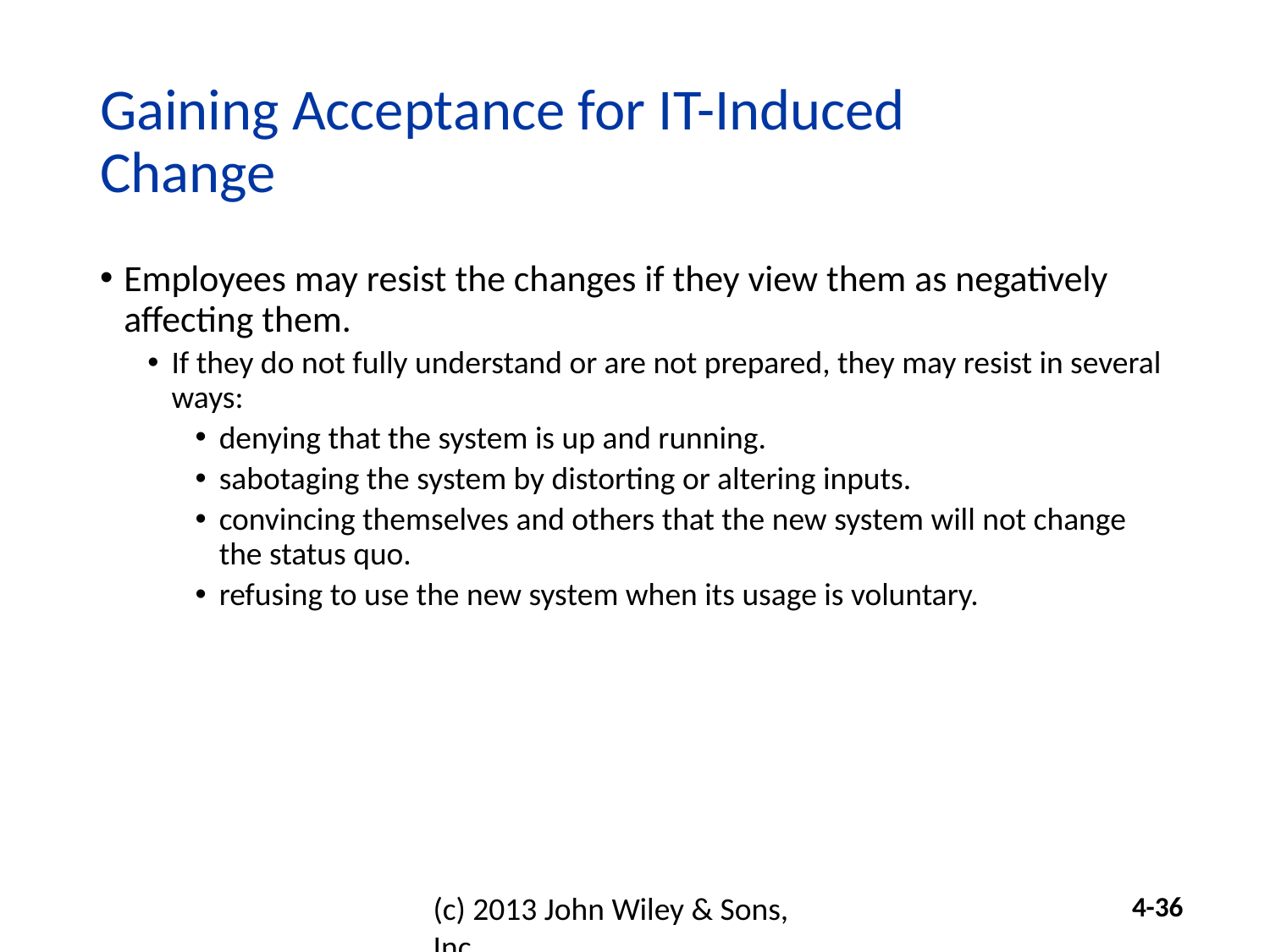

# Gaining Acceptance for IT-Induced Change
Employees may resist the changes if they view them as negatively affecting them.
If they do not fully understand or are not prepared, they may resist in several ways:
denying that the system is up and running.
sabotaging the system by distorting or altering inputs.
convincing themselves and others that the new system will not change the status quo.
refusing to use the new system when its usage is voluntary.
(c) 2013 John Wiley & Sons, Inc.